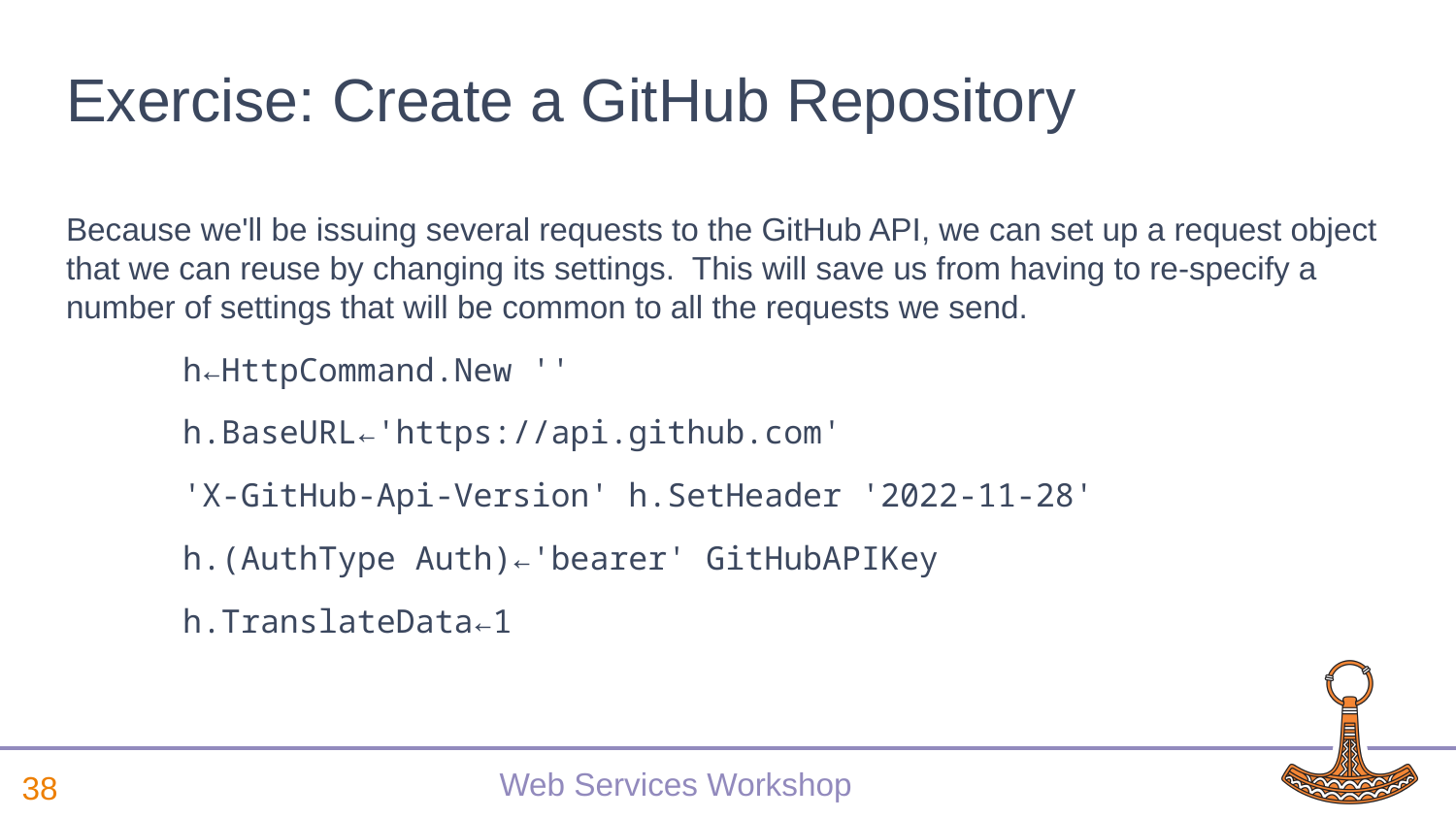

# Exercise: Create a GitHub Repository
Because we'll be issuing several requests to the GitHub API, we can set up a request object that we can reuse by changing its settings.  This will save us from having to re-specify a number of settings that will be common to all the requests we send.
      h←HttpCommand.New ''
      h.BaseURL←'https://api.github.com'
      'X-GitHub-Api-Version' h.SetHeader '2022-11-28'
      h.(AuthType Auth)←'bearer' GitHubAPIKey
      h.TranslateData←1